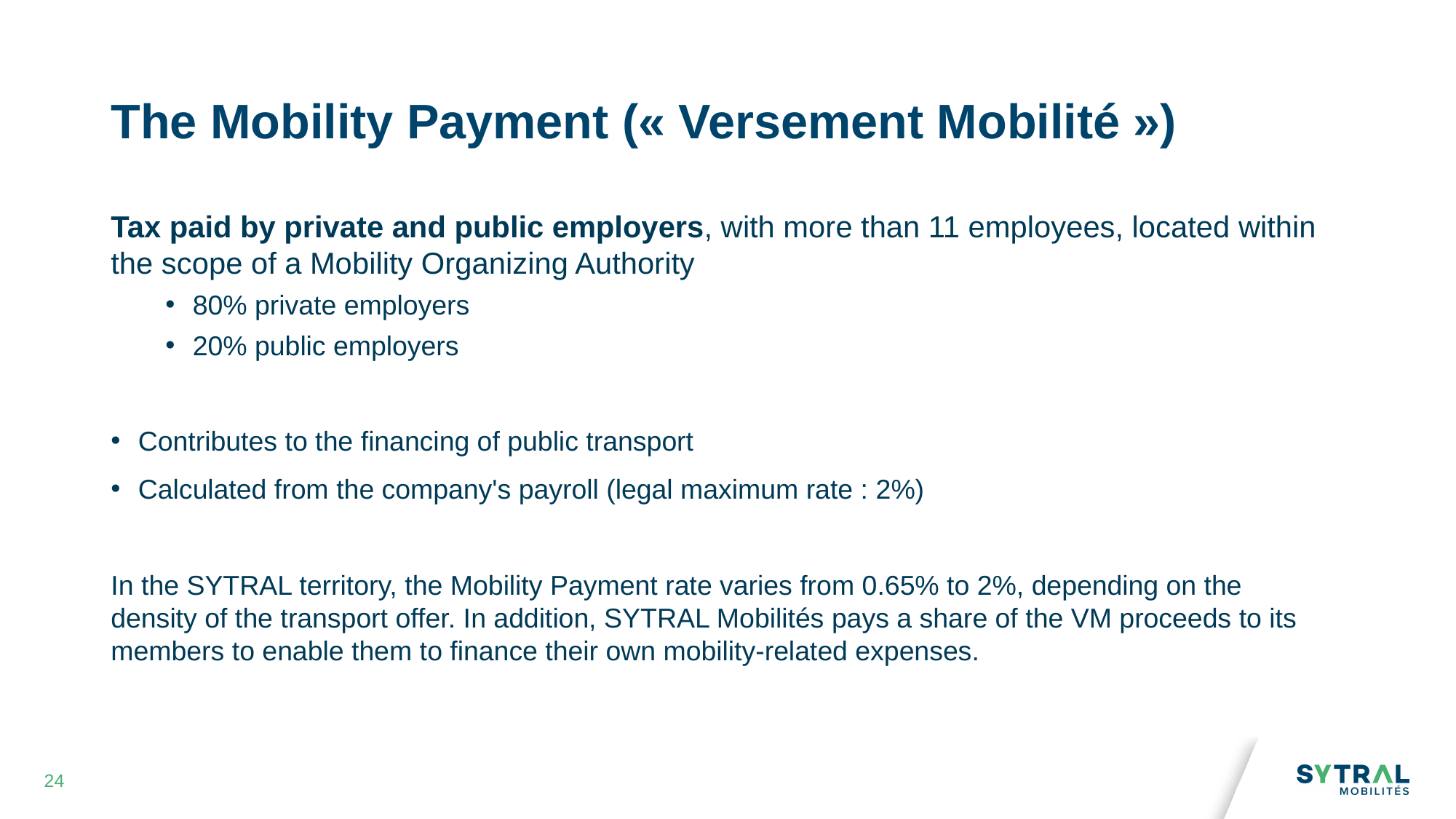

# The Mobility Payment (« Versement Mobilité »)
Tax paid by private and public employers, with more than 11 employees, located within the scope of a Mobility Organizing Authority
80% private employers​
20% public employers​

Contributes to the financing of public transport
Calculated from the company's payroll (legal maximum rate : 2%)

In the SYTRAL territory, the Mobility Payment rate varies from 0.65% to 2%, depending on the density of the transport offer. In addition, SYTRAL Mobilités pays a share of the VM proceeds to its members to enable them to finance their own mobility-related expenses.
24